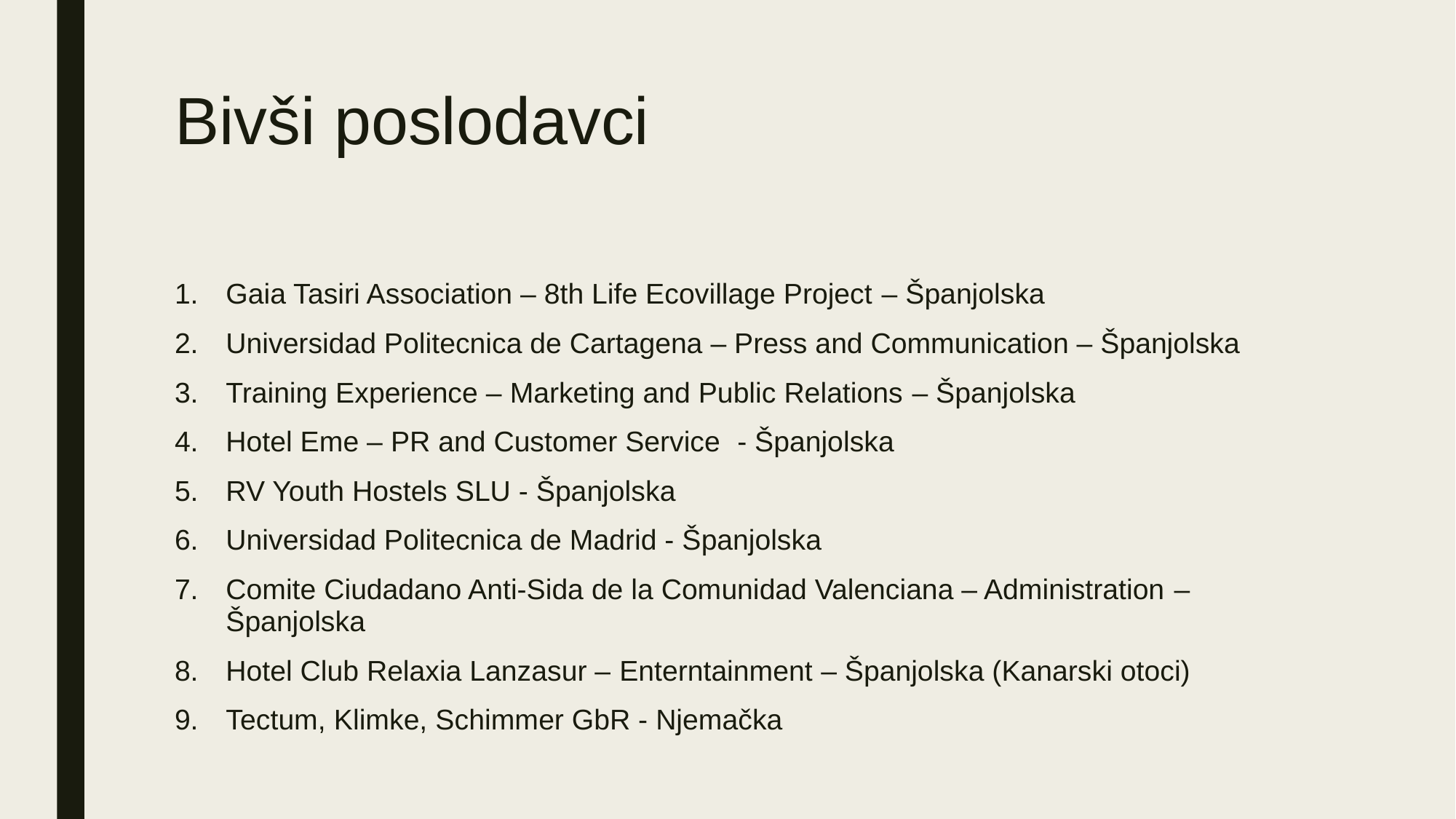

# Bivši poslodavci
Gaia Tasiri Association – 8th Life Ecovillage Project – Španjolska
Universidad Politecnica de Cartagena – Press and Communication – Španjolska
Training Experience – Marketing and Public Relations – Španjolska
Hotel Eme – PR and Customer Service  - Španjolska
RV Youth Hostels SLU - Španjolska
Universidad Politecnica de Madrid - Španjolska
Comite Ciudadano Anti-Sida de la Comunidad Valenciana – Administration – Španjolska
Hotel Club Relaxia Lanzasur – Enterntainment – Španjolska (Kanarski otoci)
Tectum, Klimke, Schimmer GbR - Njemačka